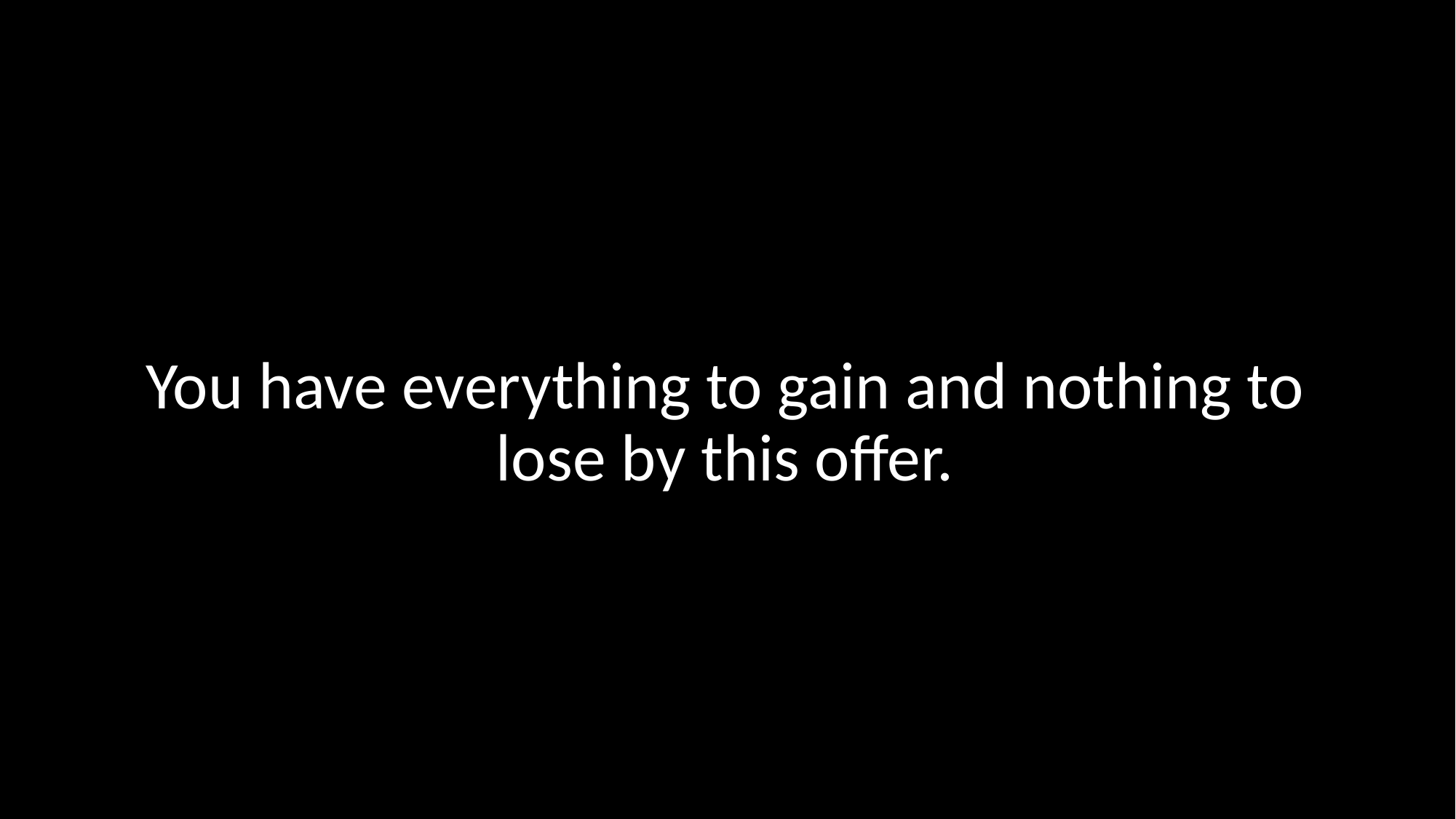

You have everything to gain and nothing to lose by this offer.